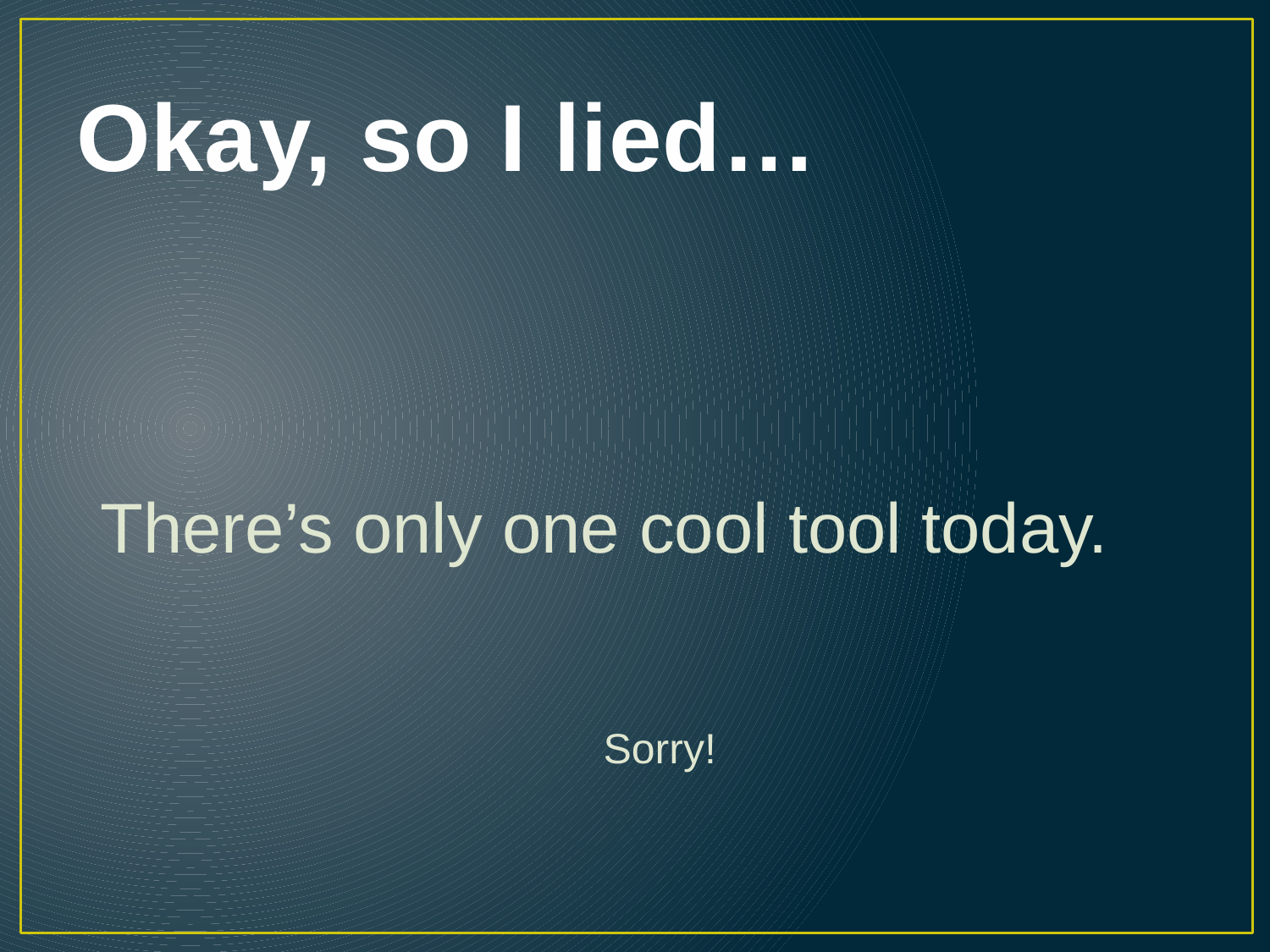

# Okay, so I lied…
There’s only one cool tool today.
Sorry!